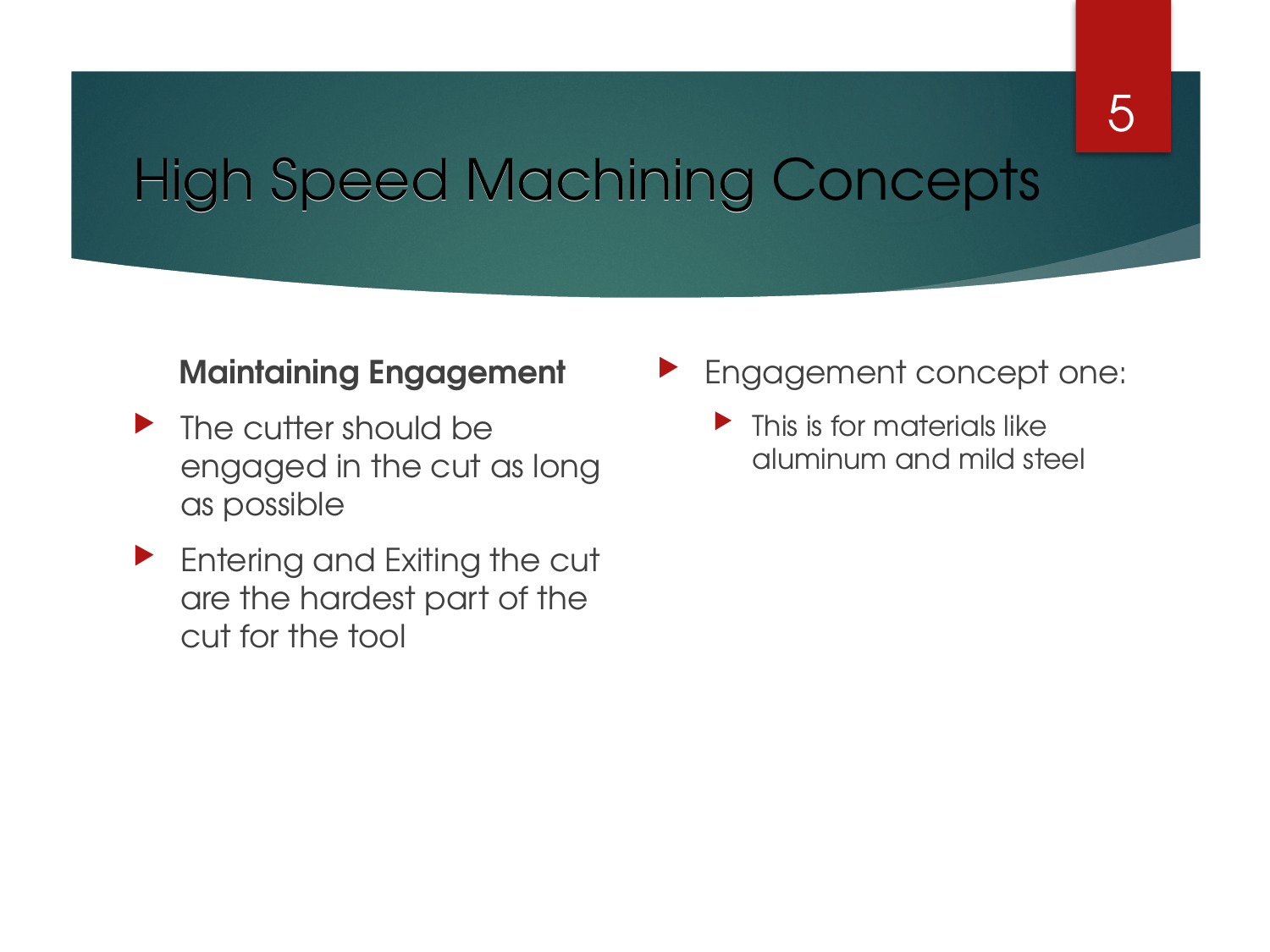

5
High Speed Machining Concepts
# High Speed Machining
Maintaining Engagement
The cutter should be engaged in the cut as long as possible
Entering and Exiting the cut are the hardest part of the cut for the tool
Engagement concept one:
This is for materials like aluminum and mild steel